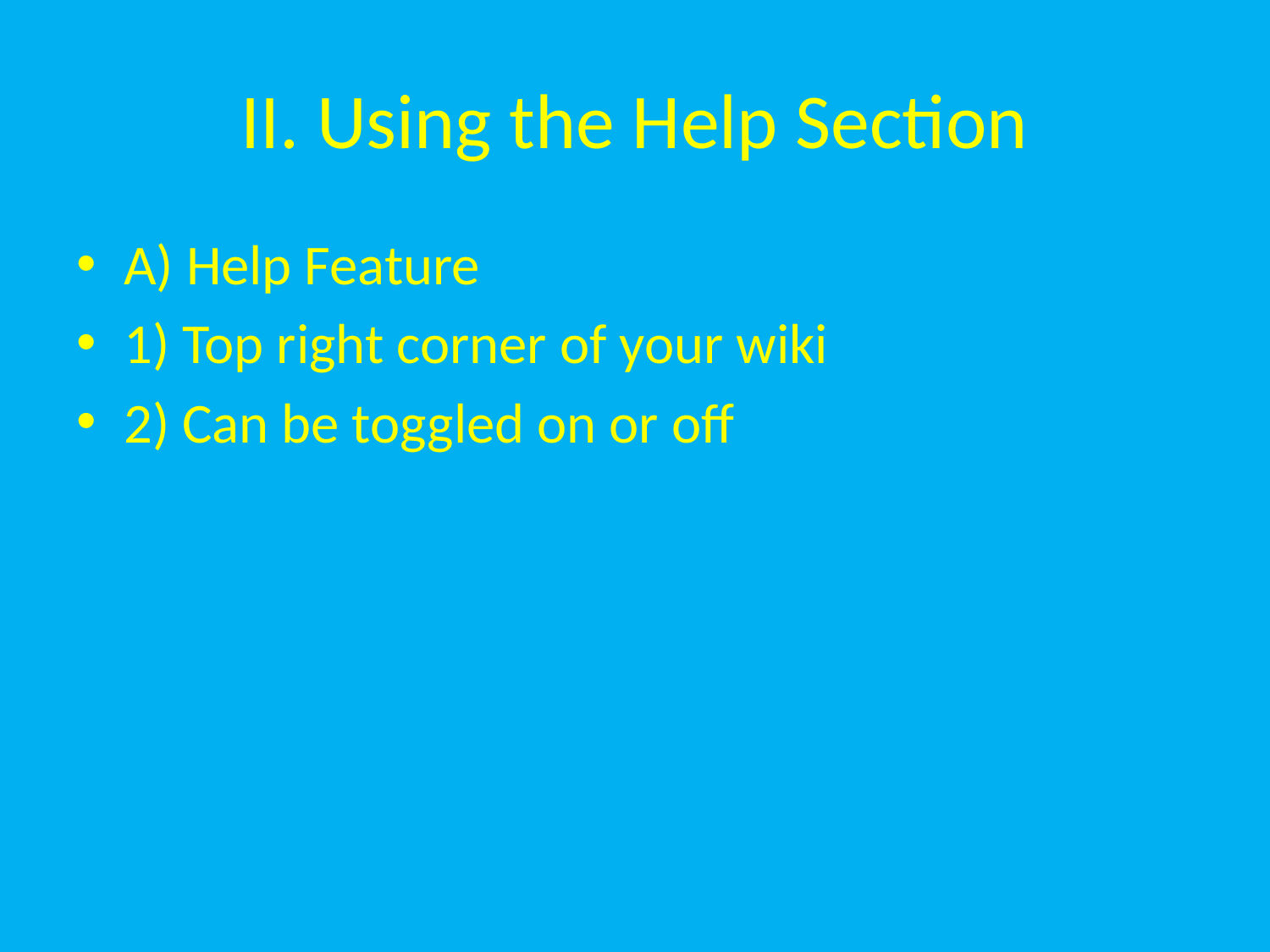

# II. Using the Help Section
A) Help Feature
1) Top right corner of your wiki
2) Can be toggled on or off